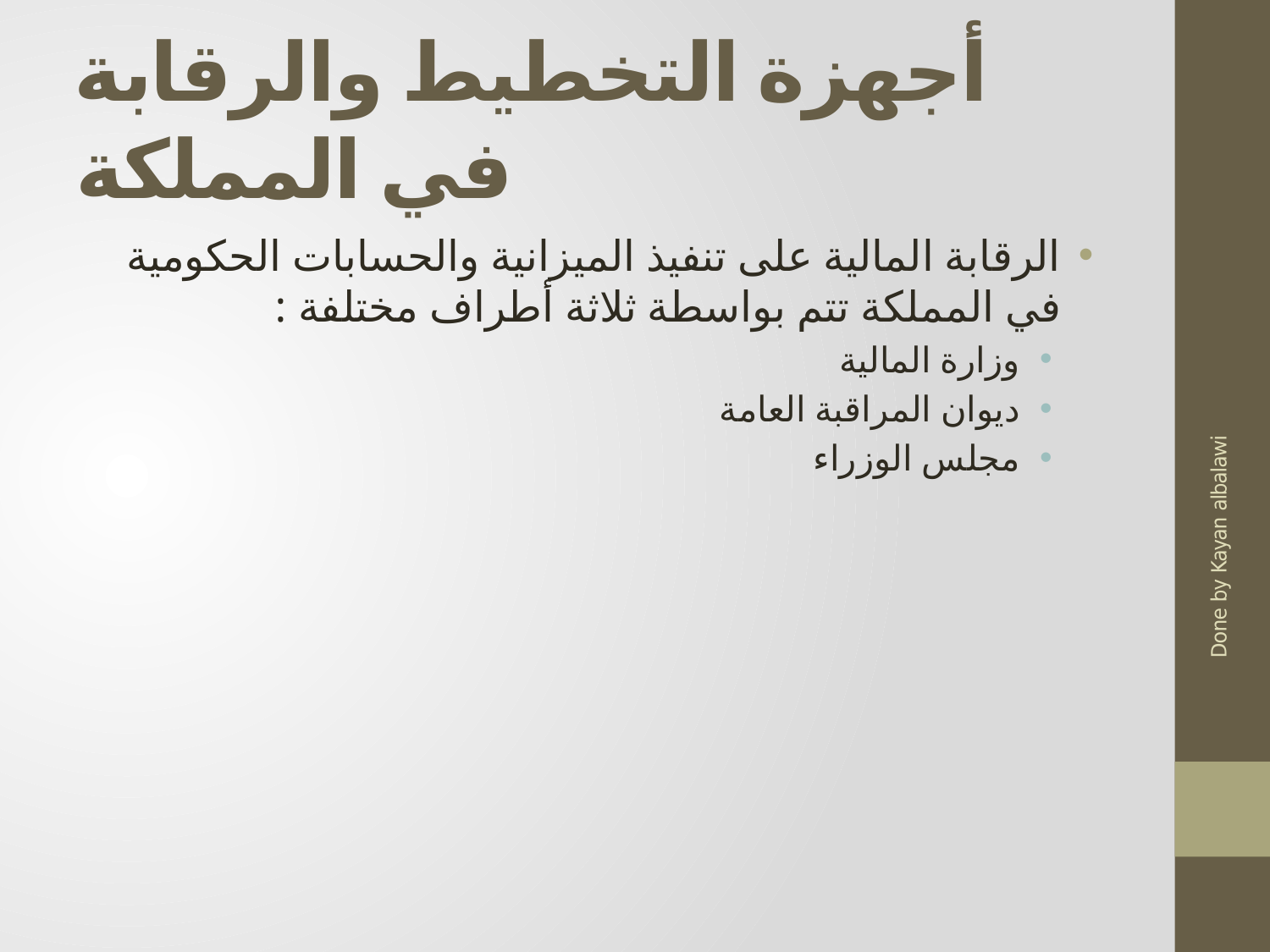

# أجهزة التخطيط والرقابة في المملكة
الرقابة المالية على تنفيذ الميزانية والحسابات الحكومية في المملكة تتم بواسطة ثلاثة أطراف مختلفة :
وزارة المالية
ديوان المراقبة العامة
مجلس الوزراء

Done by Kayan albalawi